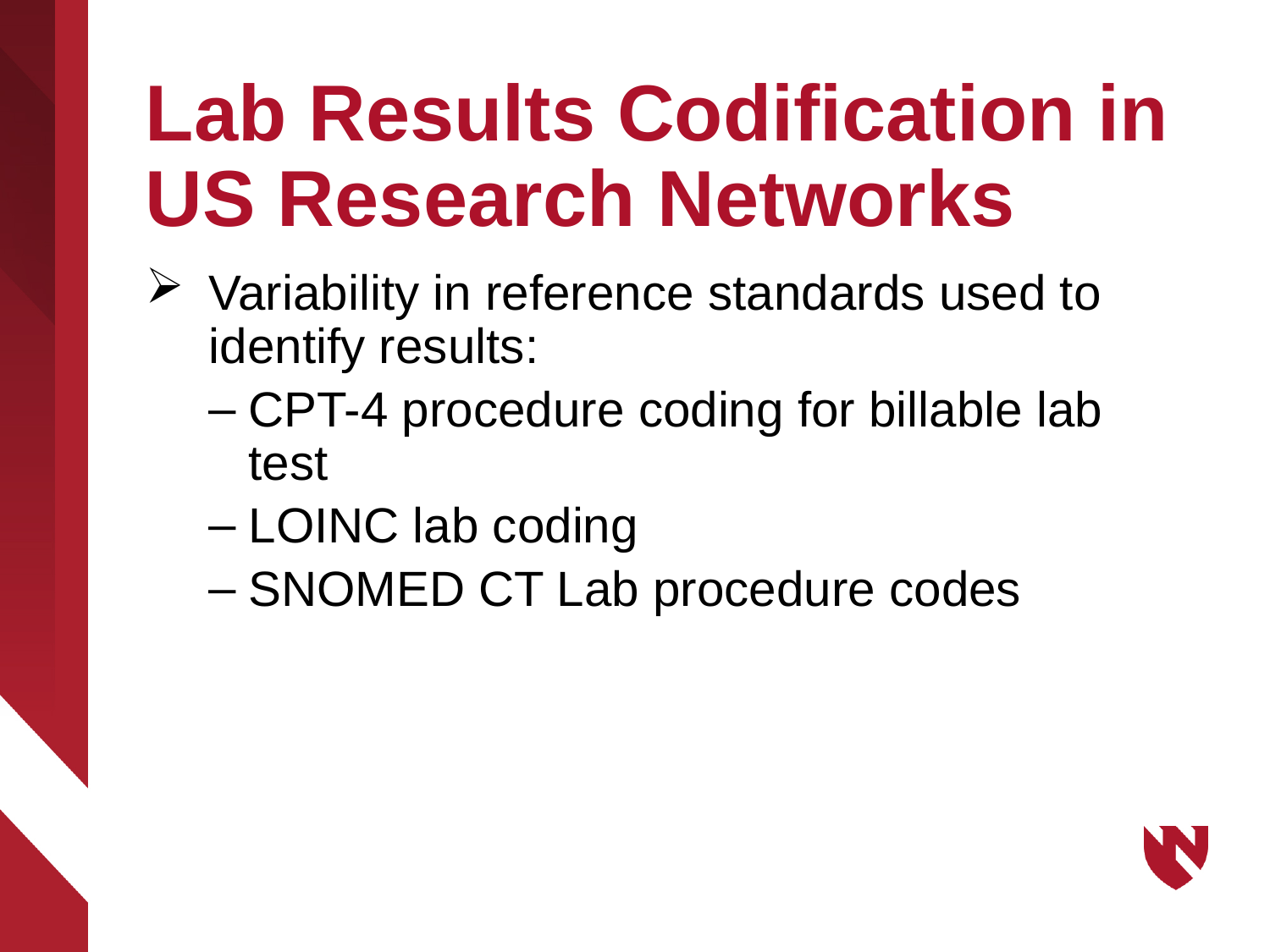

# Lab Results Codification in US Research Networks
Variability in reference standards used to identify results:
CPT-4 procedure coding for billable lab test
LOINC lab coding
SNOMED CT Lab procedure codes